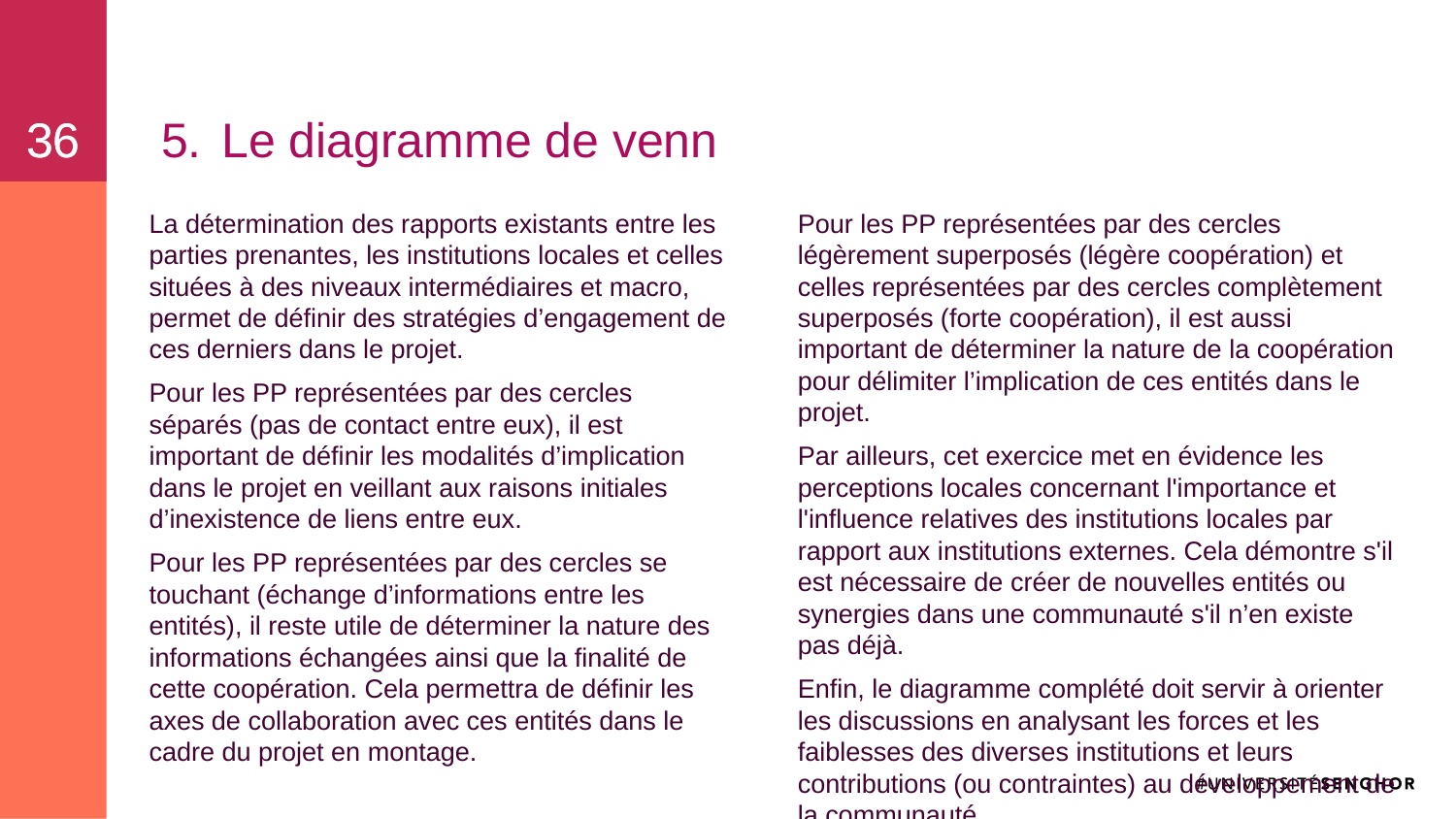

36
36
# Le diagramme de venn
La détermination des rapports existants entre les parties prenantes, les institutions locales et celles situées à des niveaux intermédiaires et macro, permet de définir des stratégies d’engagement de ces derniers dans le projet.
Pour les PP représentées par des cercles séparés (pas de contact entre eux), il est important de définir les modalités d’implication dans le projet en veillant aux raisons initiales d’inexistence de liens entre eux.
Pour les PP représentées par des cercles se touchant (échange d’informations entre les entités), il reste utile de déterminer la nature des informations échangées ainsi que la finalité de cette coopération. Cela permettra de définir les axes de collaboration avec ces entités dans le cadre du projet en montage.
Pour les PP représentées par des cercles légèrement superposés (légère coopération) et celles représentées par des cercles complètement superposés (forte coopération), il est aussi important de déterminer la nature de la coopération pour délimiter l’implication de ces entités dans le projet.
Par ailleurs, cet exercice met en évidence les perceptions locales concernant l'importance et l'influence relatives des institutions locales par rapport aux institutions externes. Cela démontre s'il est nécessaire de créer de nouvelles entités ou synergies dans une communauté s'il n’en existe pas déjà.
Enfin, le diagramme complété doit servir à orienter les discussions en analysant les forces et les faiblesses des diverses institutions et leurs contributions (ou contraintes) au développement de la communauté.